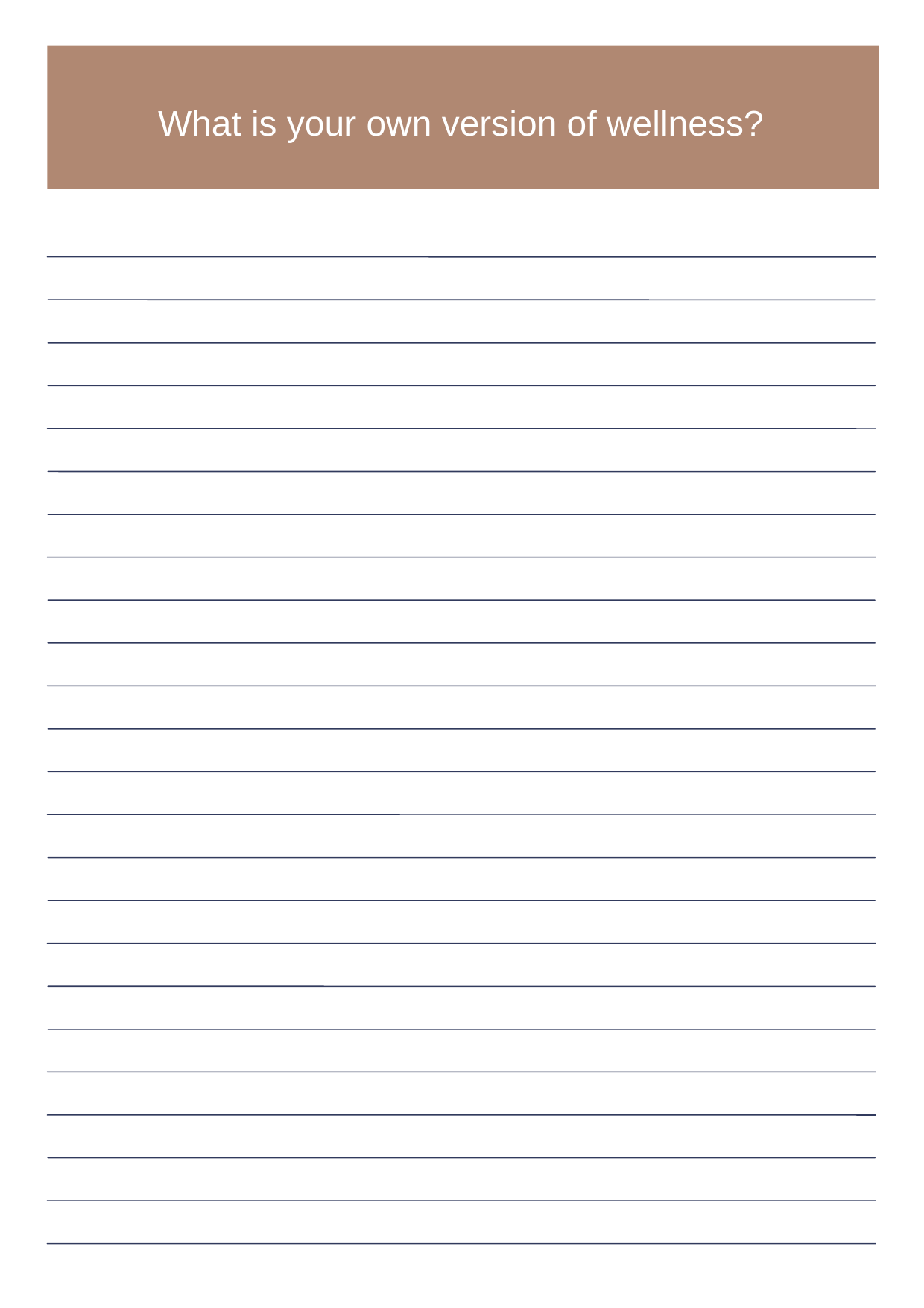

What is your own version of wellness?